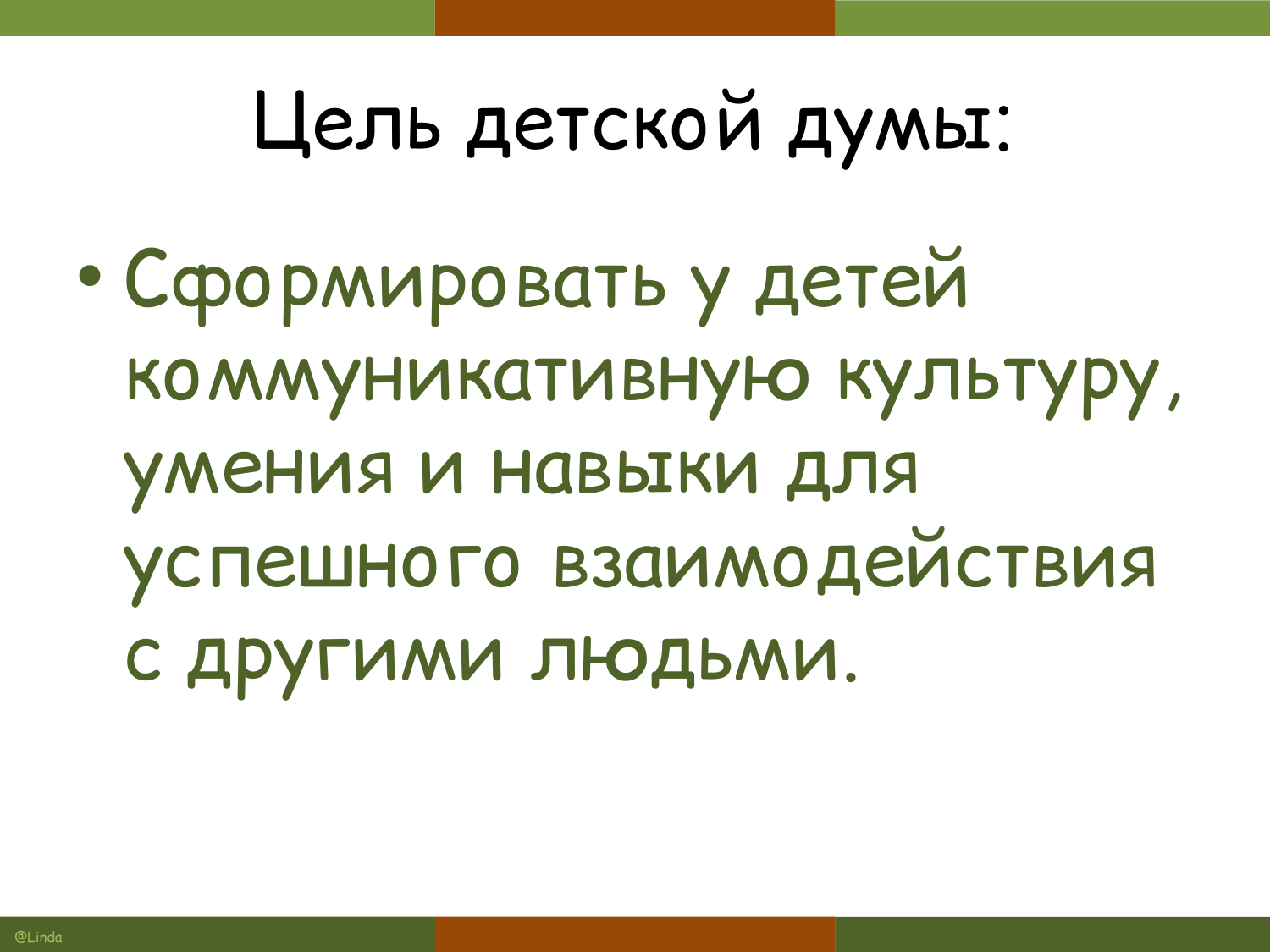

# Цель детской думы:
Сформировать у детей  коммуникативную культуру, умения и навыки для успешного взаимодействия с другими людьми.